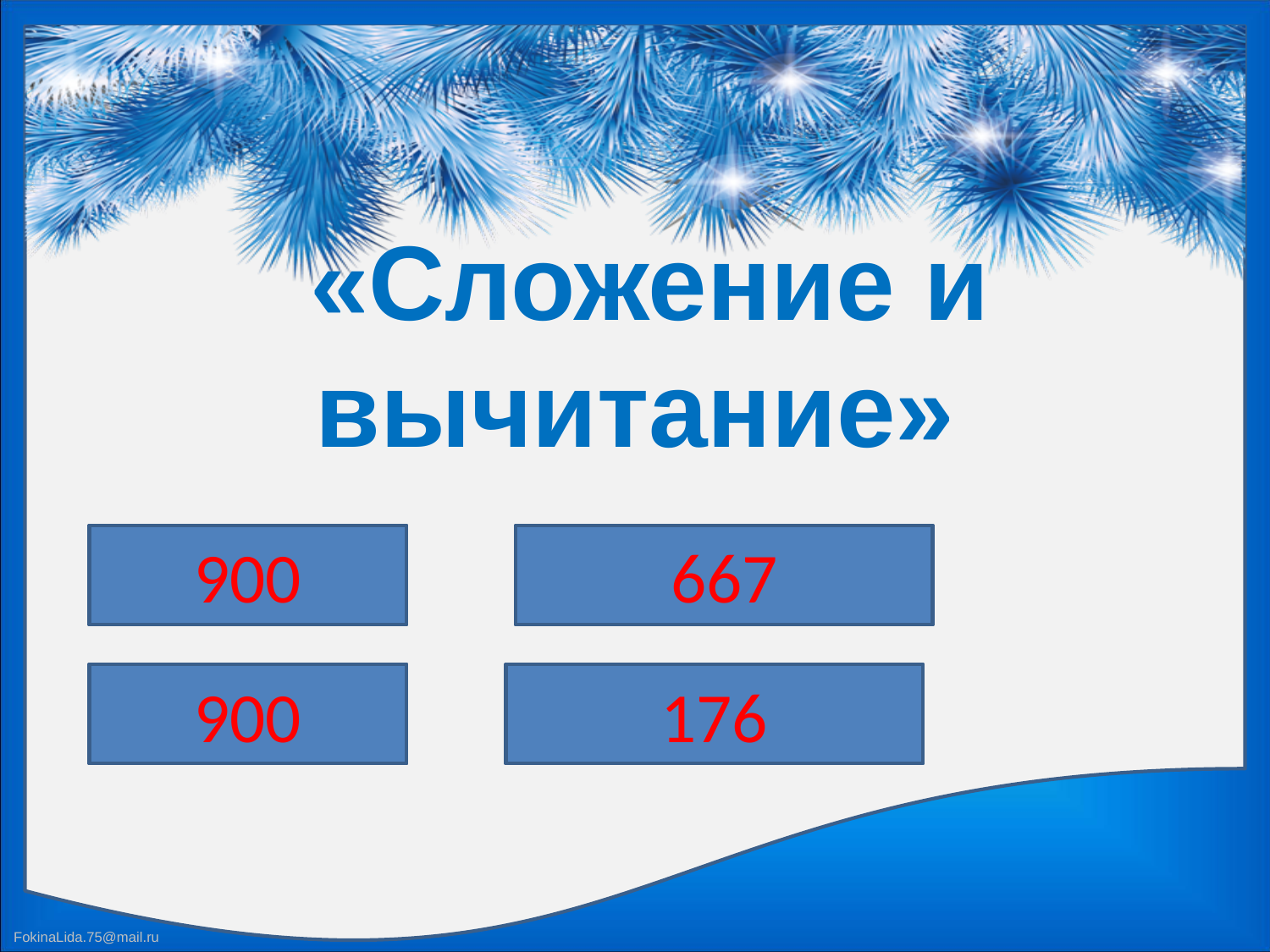

«Сложение и вычитание»
312+588
900
1000-333
667
729+171
900
1000-824
176